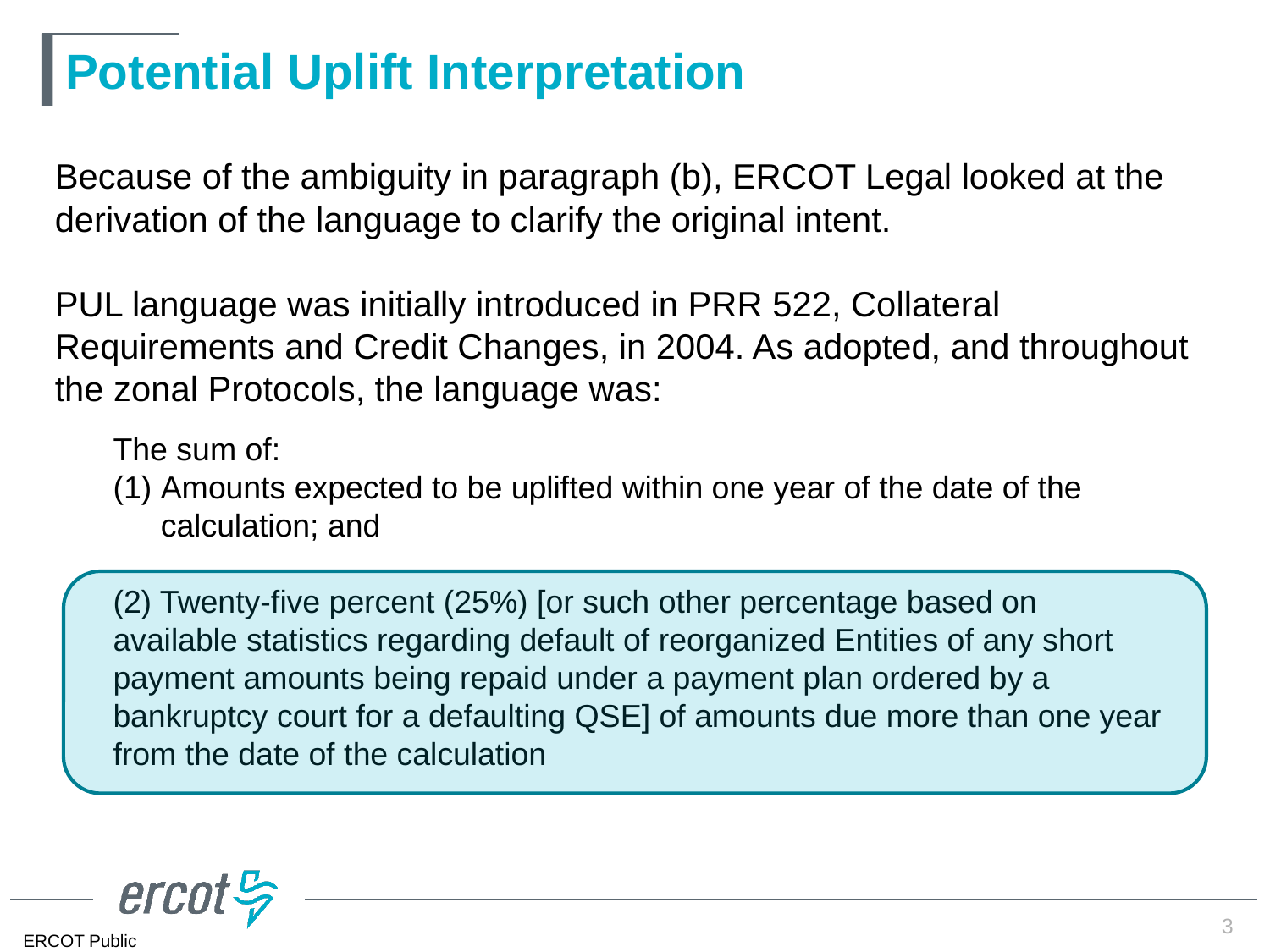

# Potential Uplift Interpretation
Because of the ambiguity in paragraph (b), ERCOT Legal looked at the derivation of the language to clarify the original intent.

PUL language was initially introduced in PRR 522, Collateral Requirements and Credit Changes, in 2004. As adopted, and throughout the zonal Protocols, the language was:
The sum of:
Amounts expected to be uplifted within one year of the date of the calculation; and

(2) Twenty-five percent (25%) [or such other percentage based on available statistics regarding default of reorganized Entities of any short payment amounts being repaid under a payment plan ordered by a bankruptcy court for a defaulting QSE] of amounts due more than one year from the date of the calculation

3